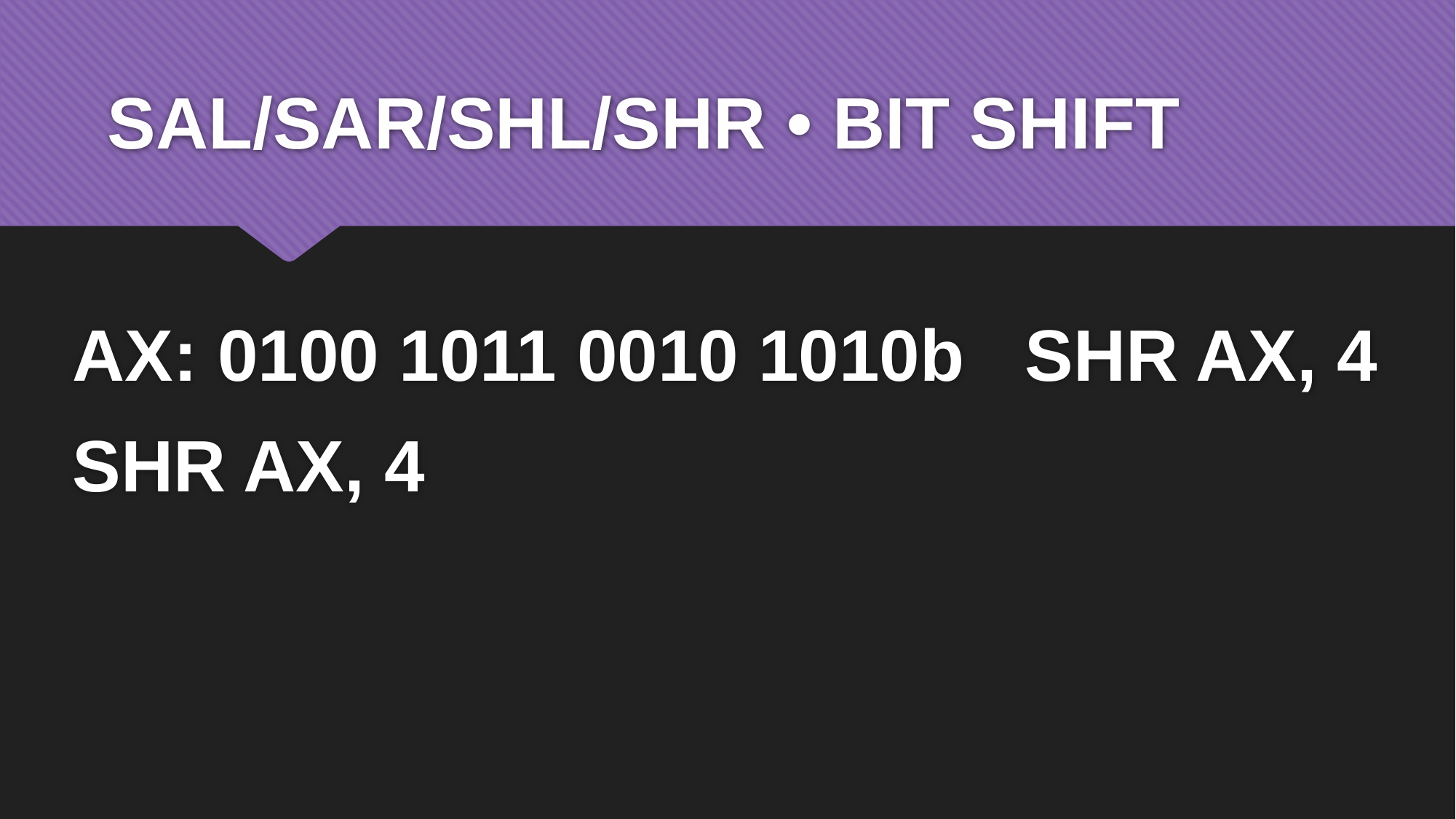

# SAL/SAR/SHL/SHR • BIT SHIFT
AX: 0100 1011 0010 1010b   SHR AX, 4
SHR AX, 4